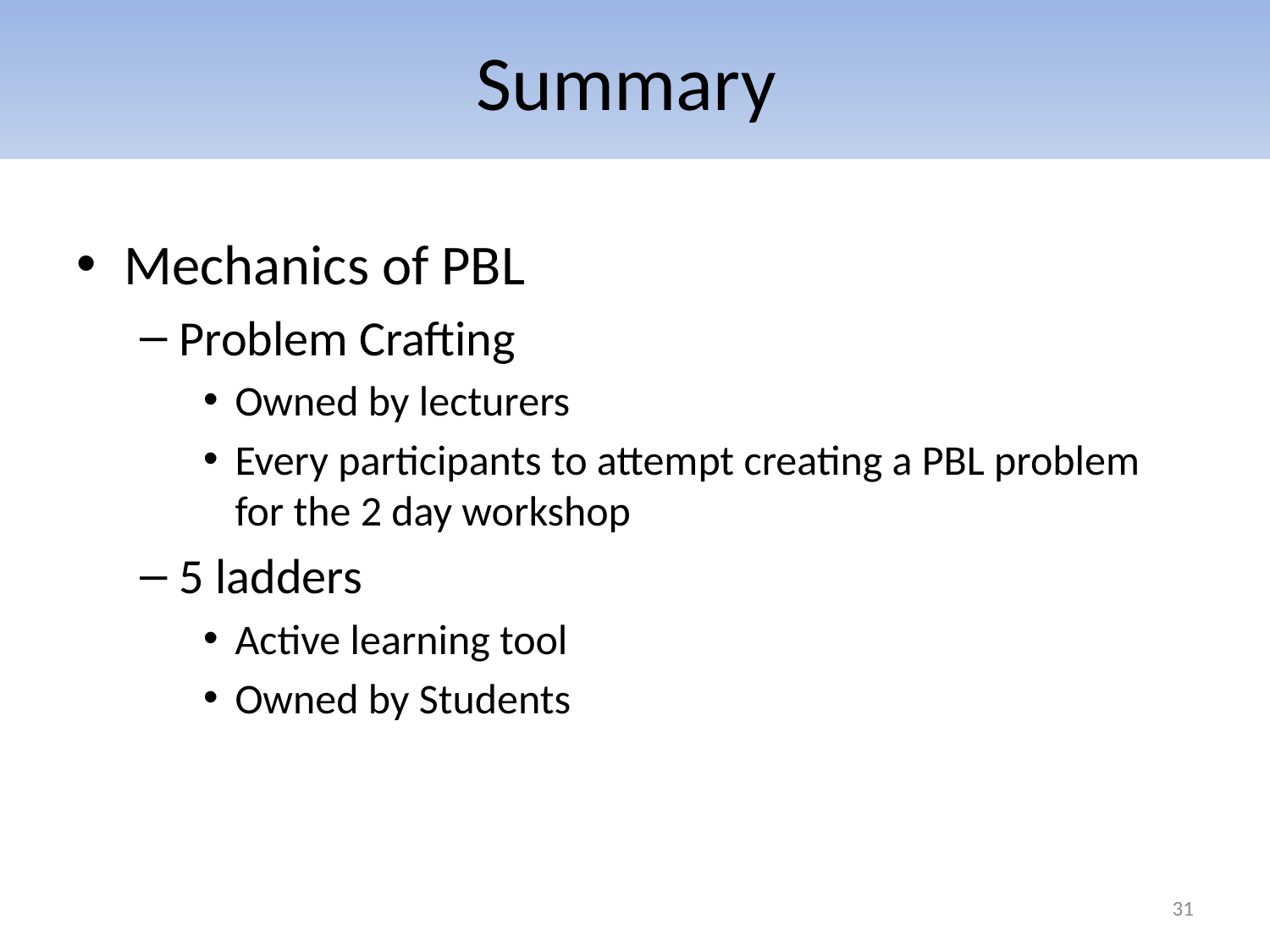

# Summary
Mechanics of PBL
Problem Crafting
Owned by lecturers
Every participants to attempt creating a PBL problem for the 2 day workshop
5 ladders
Active learning tool
Owned by Students

31